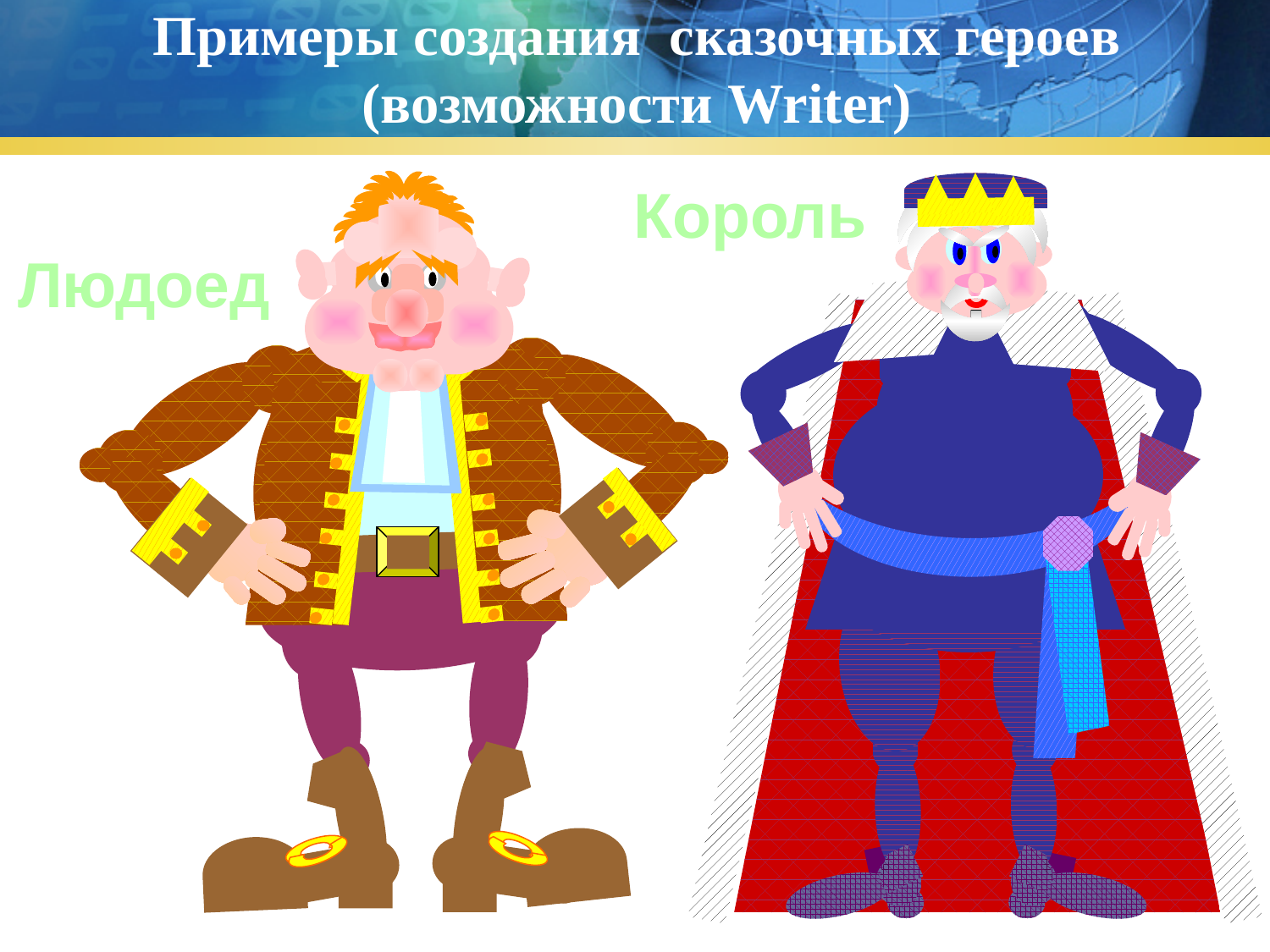

# Примеры создания  сказочных героев (возможности Writer)

Король

Людоед